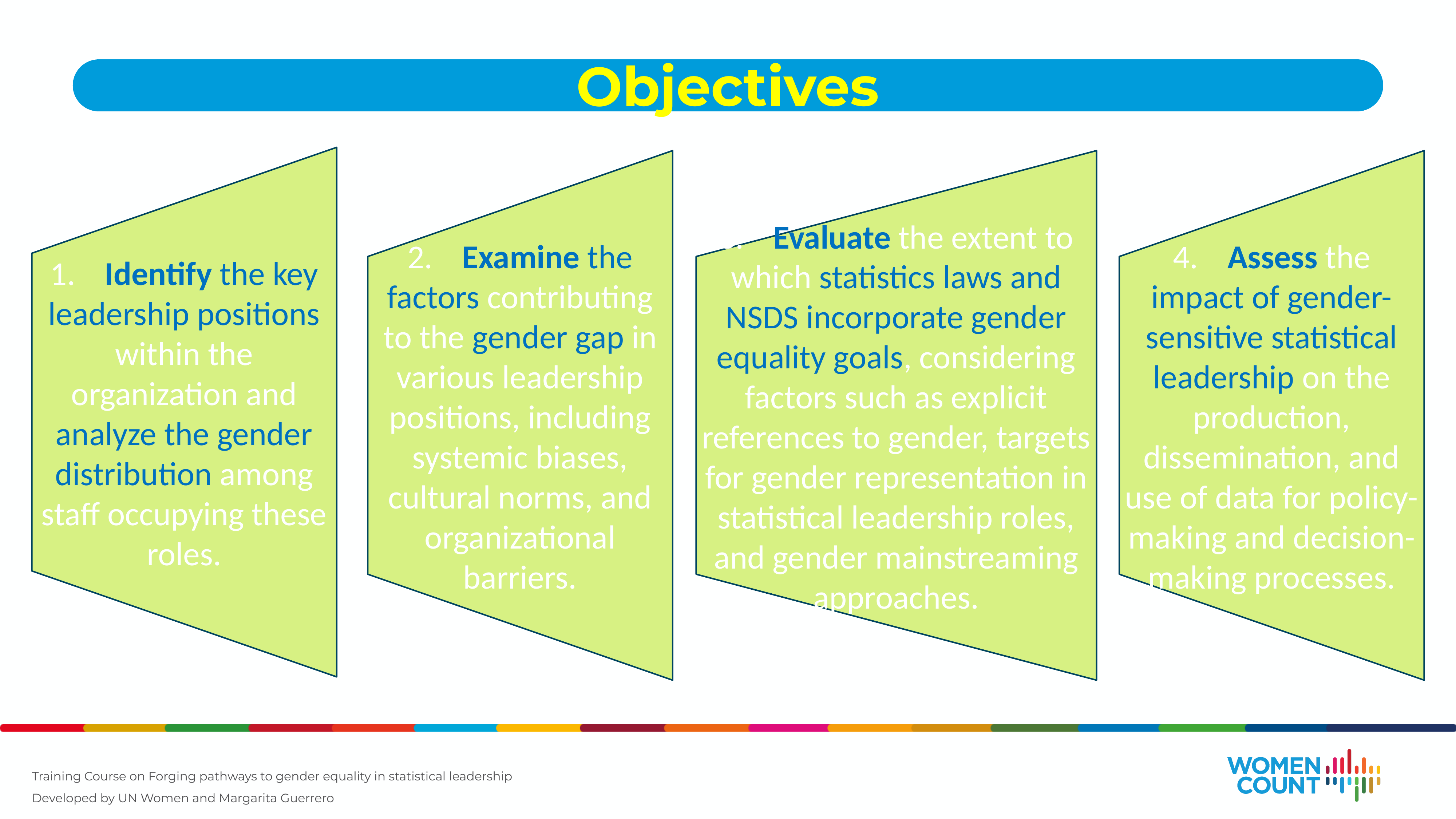

Objectives
3.	Evaluate the extent to which statistics laws and NSDS incorporate gender equality goals, considering factors such as explicit references to gender, targets for gender representation in statistical leadership roles, and gender mainstreaming approaches.
1.	Identify the key leadership positions within the organization and analyze the gender distribution among staff occupying these roles.
2.	Examine the factors contributing to the gender gap in various leadership positions, including systemic biases, cultural norms, and organizational barriers.
4.	Assess the impact of gender-sensitive statistical leadership on the production, dissemination, and use of data for policy-making and decision-making processes.
Training Course on Forging pathways to gender equality in statistical leadership
Developed by UN Women and Margarita Guerrero